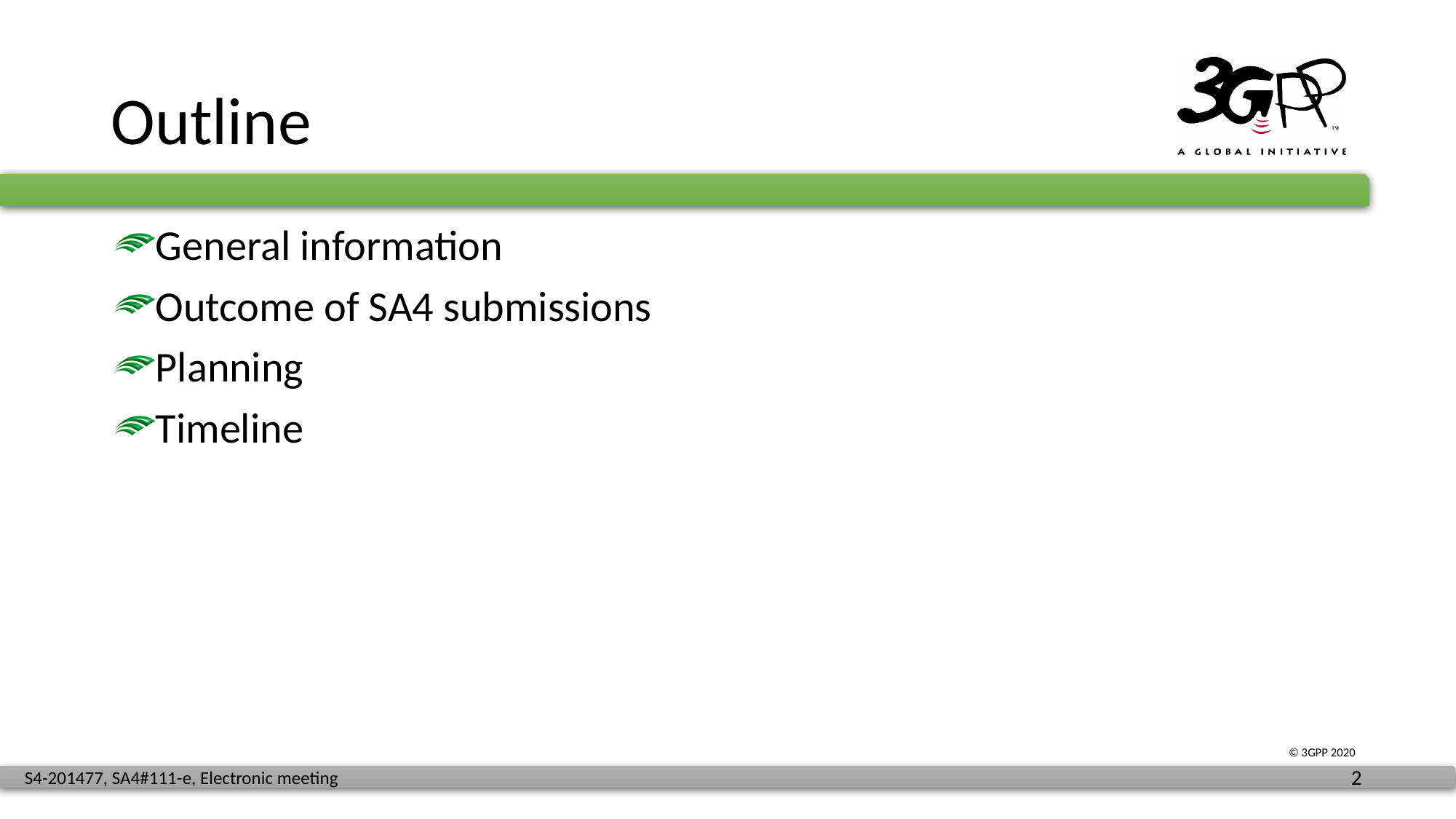

# Outline
General information
Outcome of SA4 submissions
Planning
Timeline